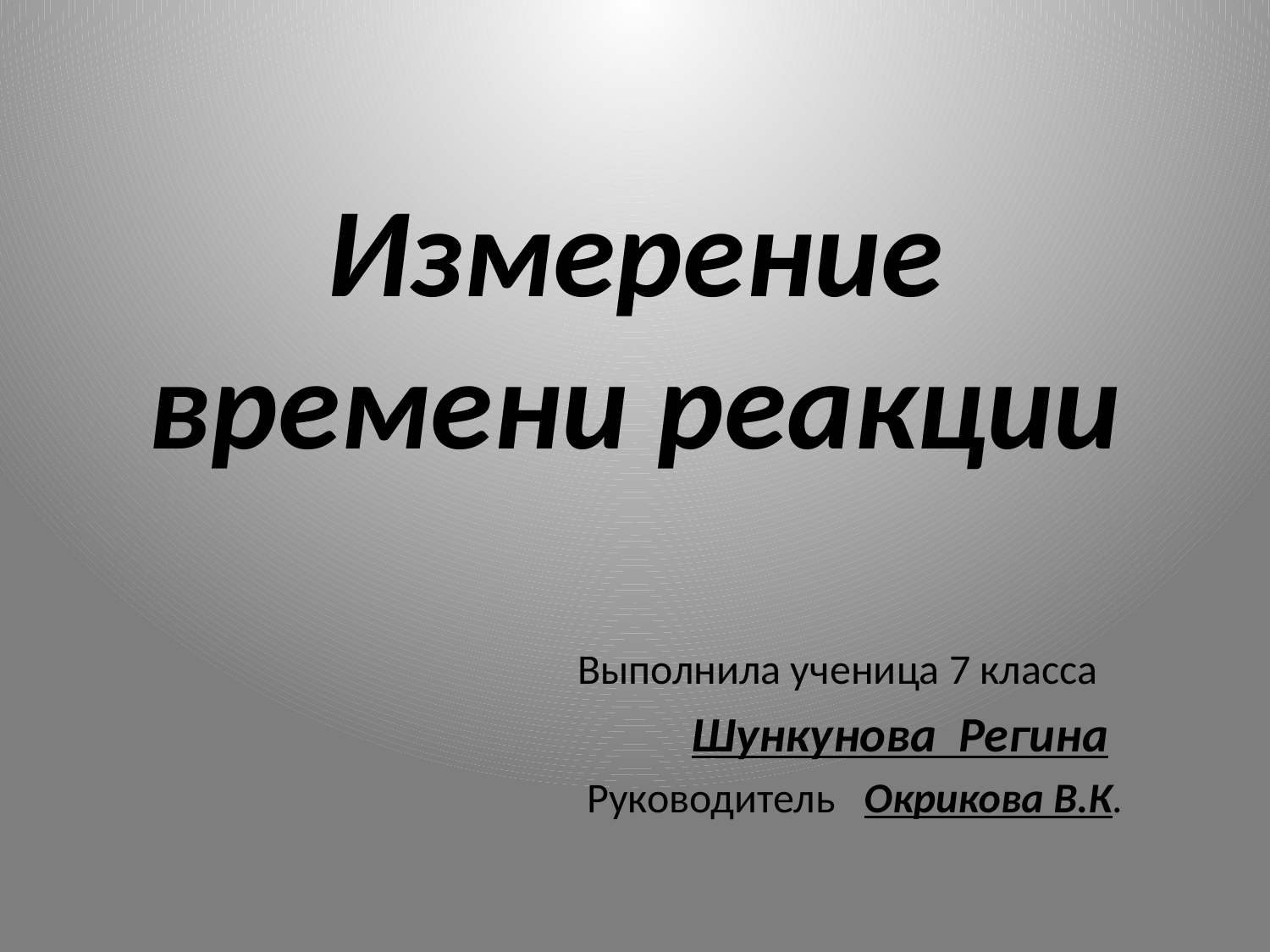

# Измерение времени реакции
Выполнила ученица 7 класса
Шункунова  Регина
 Руководитель   Окрикова В.К.